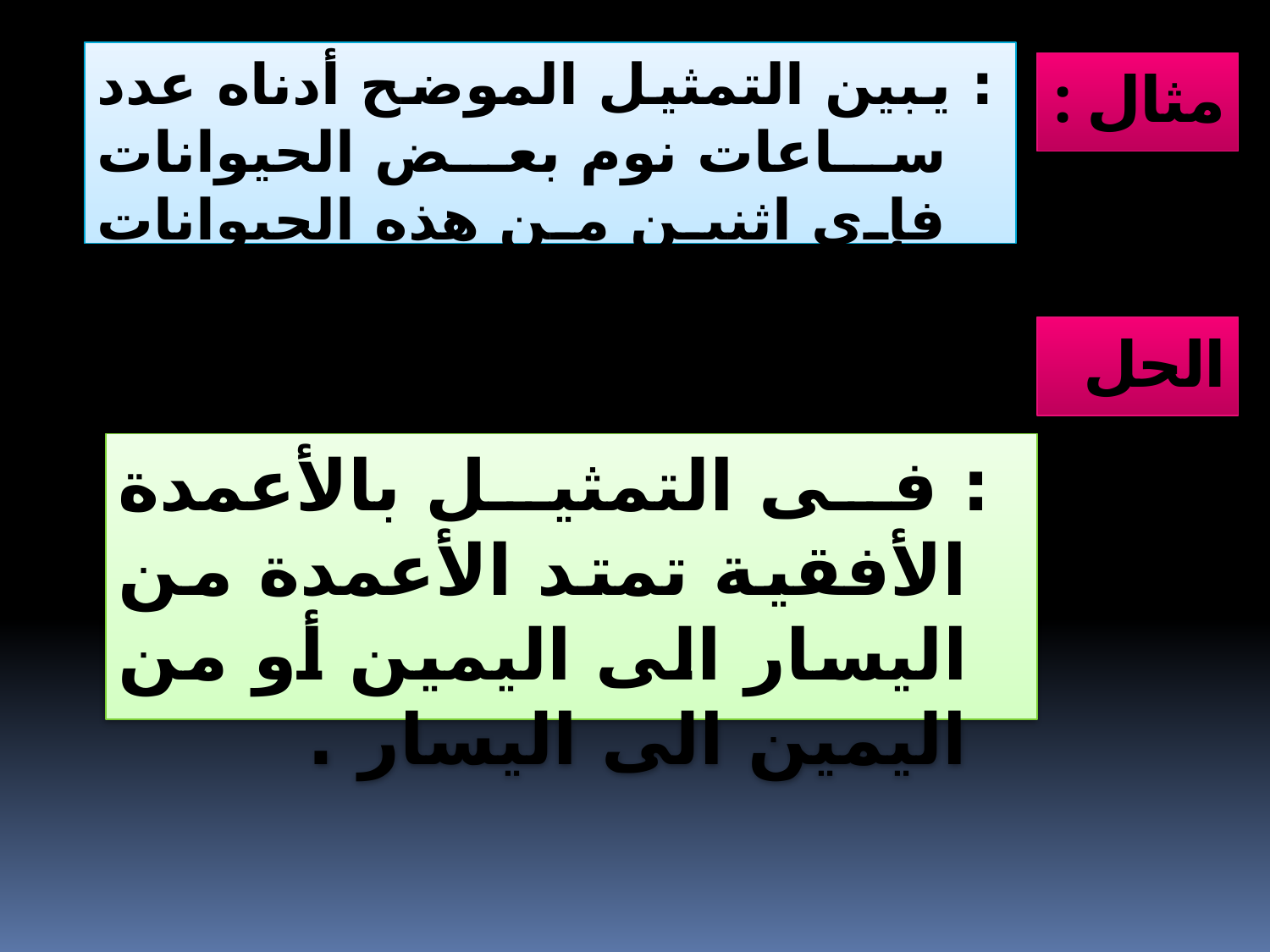

: يبين التمثيل الموضح أدناه عدد ساعات نوم بعض الحيوانات فإى اثنين من هذه الحيوانات أكثرها نوما ؟

مثال :
الحل
 : فى التمثيل بالأعمدة الأفقية تمتد الأعمدة من اليسار الى اليمين أو من اليمين الى اليسار .